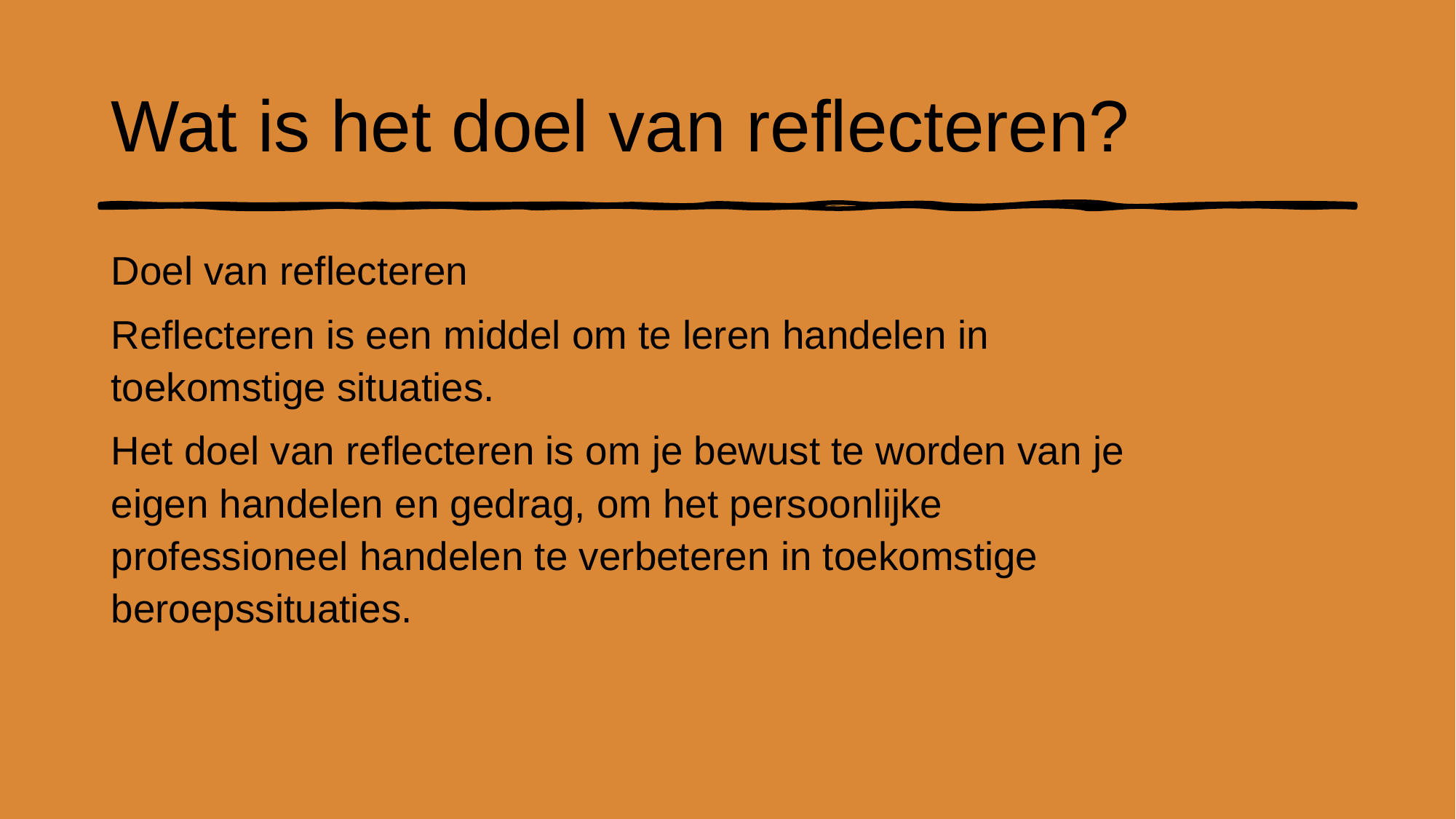

# Wat is het doel van reflecteren?
Doel van reflecteren
Reflecteren is een middel om te leren handelen in toekomstige situaties.
Het doel van reflecteren is om je bewust te worden van je eigen handelen en gedrag, om het persoonlijke professioneel handelen te verbeteren in toekomstige beroepssituaties.